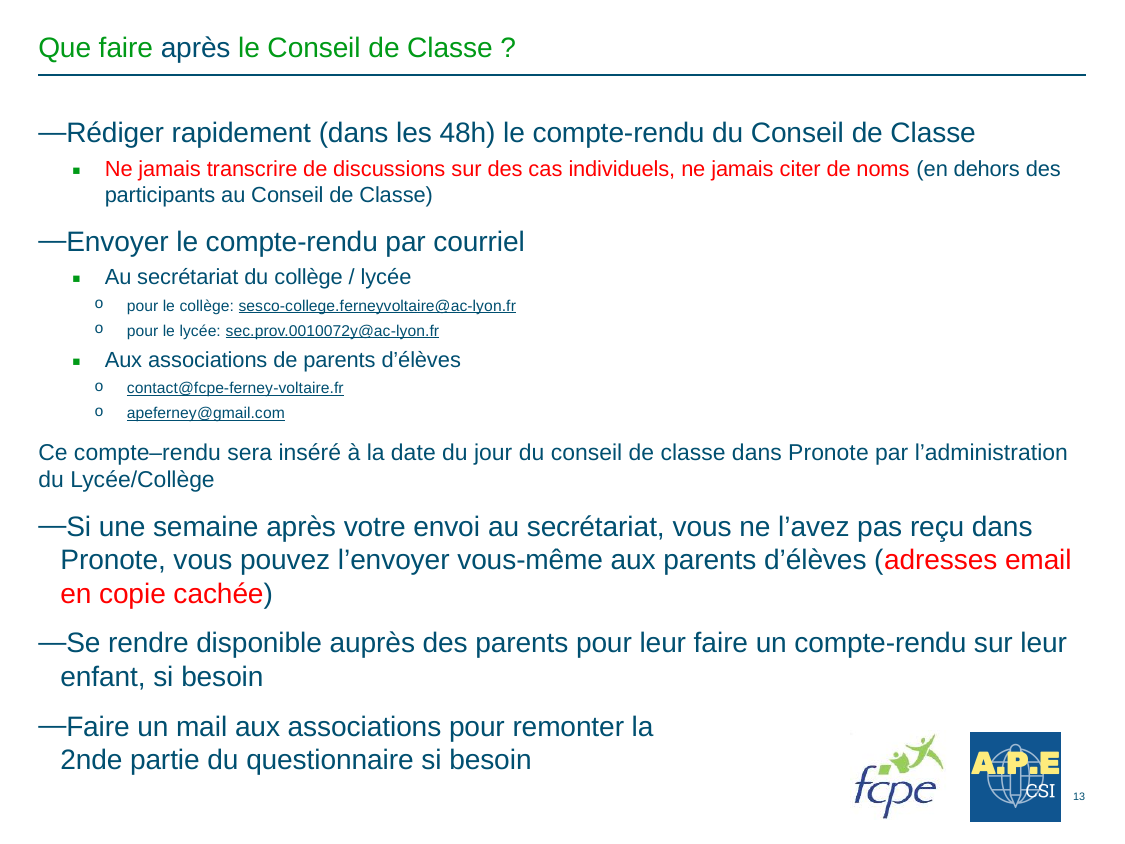

Que faire après le Conseil de Classe ?
Rédiger rapidement (dans les 48h) le compte-rendu du Conseil de Classe
Ne jamais transcrire de discussions sur des cas individuels, ne jamais citer de noms (en dehors des participants au Conseil de Classe)
Envoyer le compte-rendu par courriel
Au secrétariat du collège / lycée
pour le collège: sesco-college.ferneyvoltaire@ac-lyon.fr
pour le lycée: sec.prov.0010072y@ac-lyon.fr
Aux associations de parents d’élèves
contact@fcpe-ferney-voltaire.fr
apeferney@gmail.com
Ce compte–rendu sera inséré à la date du jour du conseil de classe dans Pronote par l’administration du Lycée/Collège
Si une semaine après votre envoi au secrétariat, vous ne l’avez pas reçu dans Pronote, vous pouvez l’envoyer vous-même aux parents d’élèves (adresses email en copie cachée)
Se rendre disponible auprès des parents pour leur faire un compte-rendu sur leur enfant, si besoin
Faire un mail aux associations pour remonter la
2nde partie du questionnaire si besoin
13